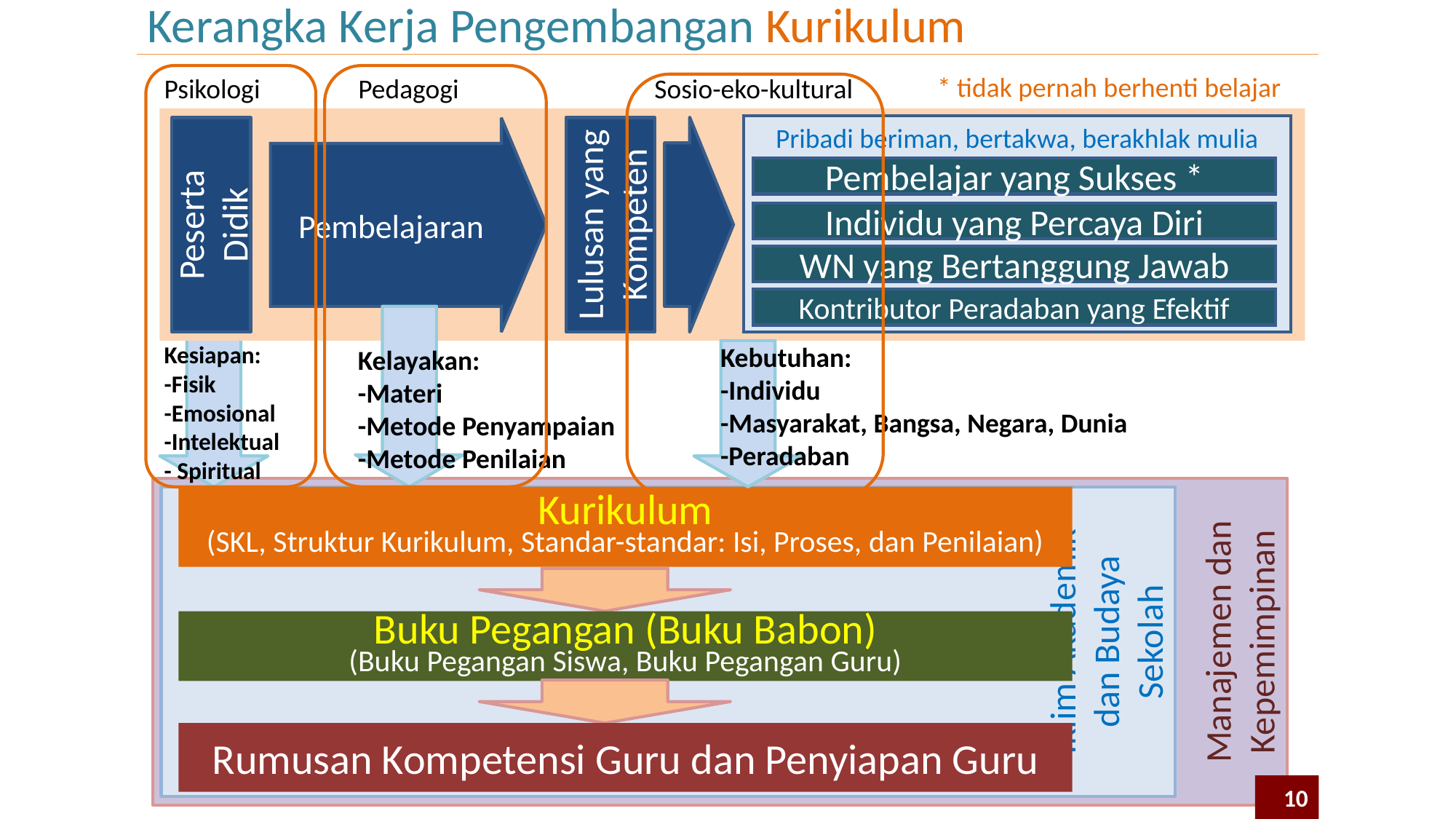

# Kerangka Kerja Pengembangan Kurikulum
* tidak pernah berhenti belajar
Psikologi
Pedagogi
Sosio-eko-kultural

Pribadi beriman, bertakwa, berakhlak mulia

Peserta Didik
Lulusan yang Kompeten
Pembelajaran
Pembelajar yang Sukses *
Individu yang Percaya Diri
WN yang Bertanggung Jawab
Kontributor Peradaban yang Efektif

Kesiapan:
-Fisik
-Emosional
-Intelektual
- Spiritual
Kebutuhan:
-Individu
-Masyarakat, Bangsa, Negara, Dunia
-Peradaban
Kelayakan:
-Materi
-Metode Penyampaian
-Metode Penilaian

Manajemen dan Kepemimpinan
Kurikulum
(SKL, Struktur Kurikulum, Standar-standar: Isi, Proses, dan Penilaian)
Iklim Akademik dan Budaya Sekolah

Buku Pegangan (Buku Babon)
(Buku Pegangan Siswa, Buku Pegangan Guru)

Rumusan Kompetensi Guru dan Penyiapan Guru
10